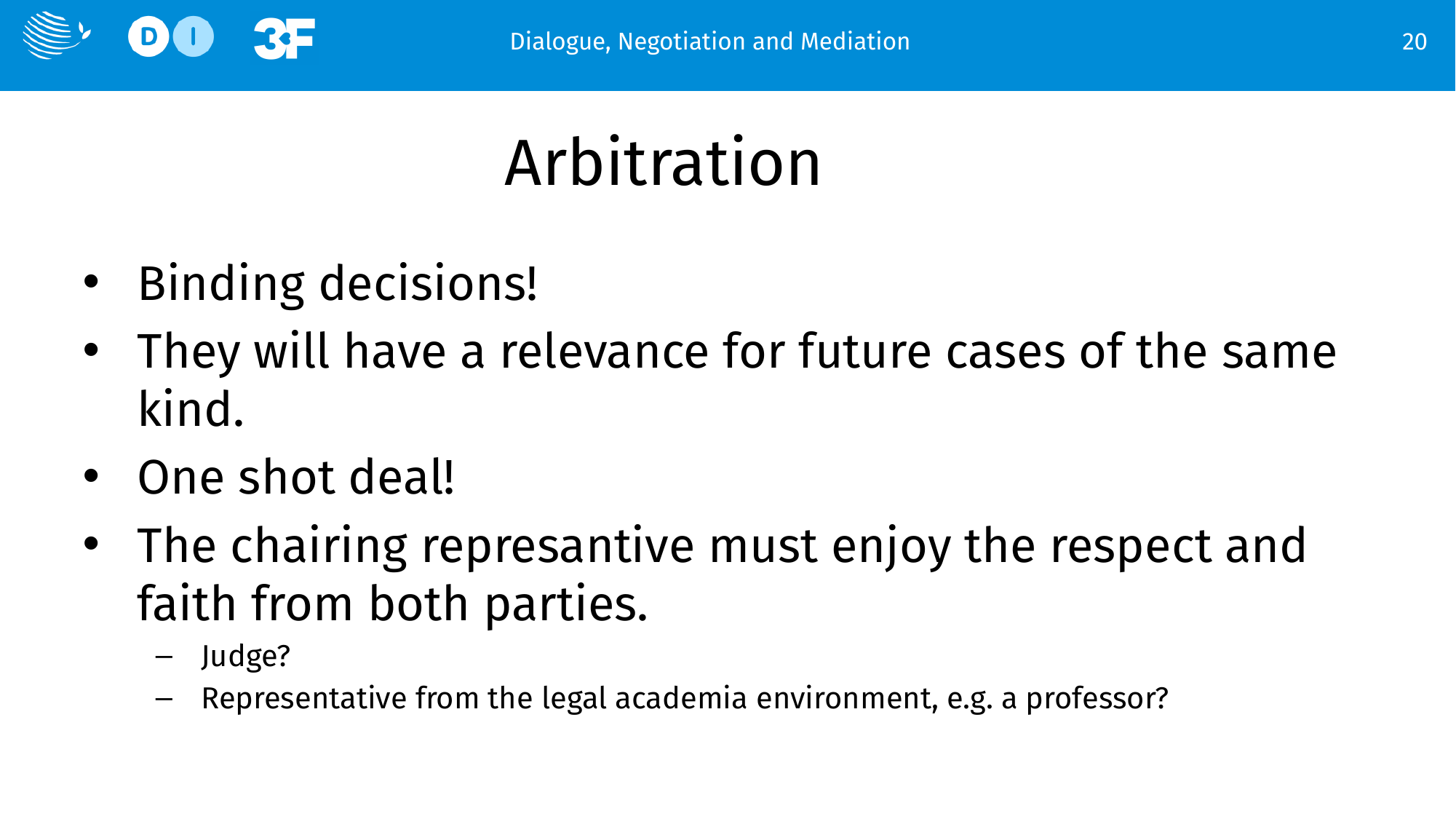

Dialogue, Negotiation and Mediation
20
# Arbitration
Binding decisions!
They will have a relevance for future cases of the same kind.
One shot deal!
The chairing represantive must enjoy the respect and faith from both parties.
Judge?
Representative from the legal academia environment, e.g. a professor?